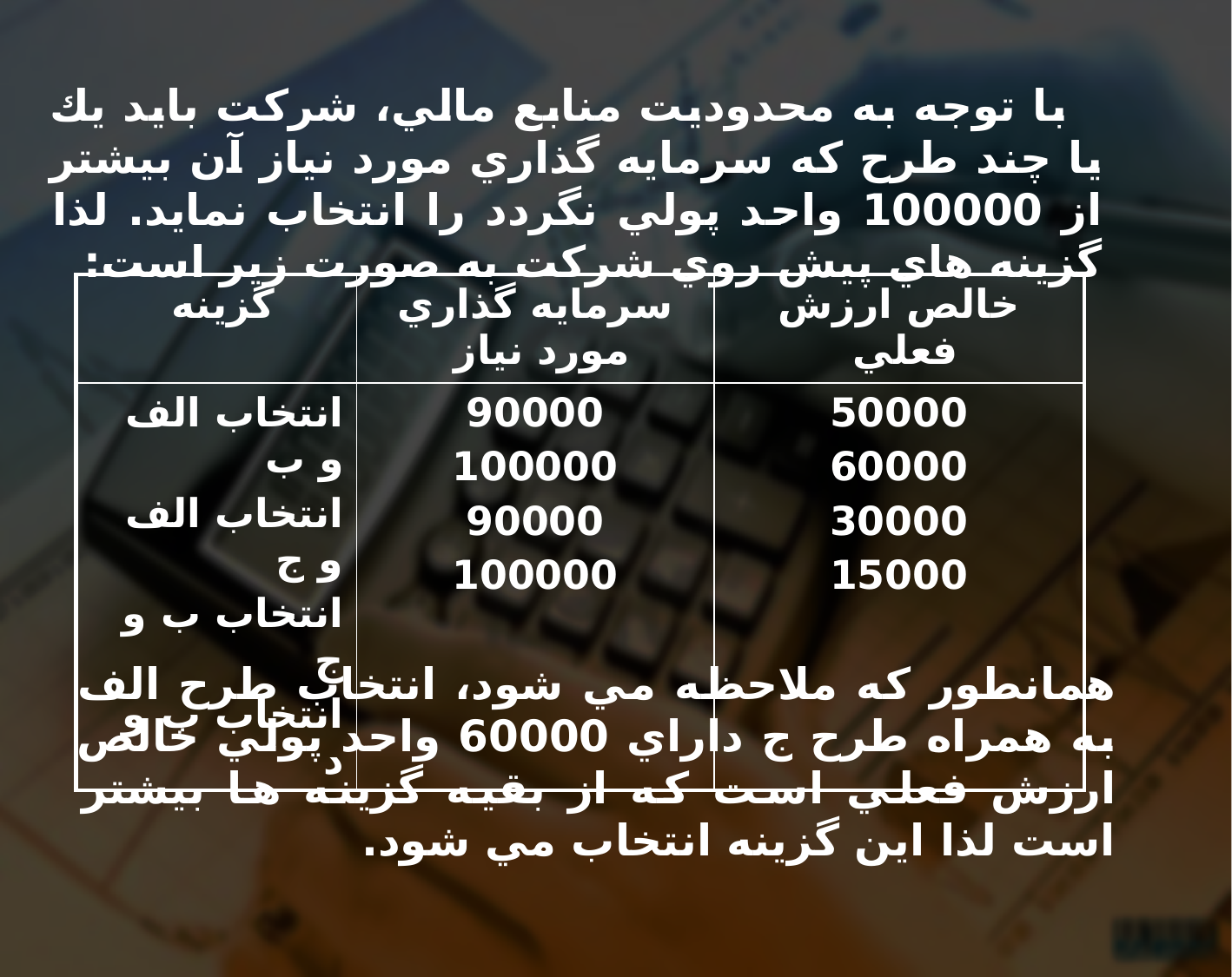

با توجه به محدوديت منابع مالي، شركت بايد يك يا چند طرح كه سرمايه گذاري مورد نياز آن بيشتر از 100000 واحد پولي نگردد را انتخاب نمايد. لذا گزينه هاي پيش روي شركت به صورت زير است:
| گزينه | سرمايه گذاري مورد نياز | خالص ارزش فعلي |
| --- | --- | --- |
| انتخاب الف و ب انتخاب الف و ج انتخاب ب و ج انتخاب ب و د | 90000 100000 90000 100000 | 50000 60000 30000 15000 |
همانطور كه ملاحظه مي شود، انتخاب طرح الف به همراه طرح ج داراي 60000 واحد پولي خالص ارزش فعلي است كه از بقيه گزينه ها بيشتر است لذا اين گزينه انتخاب مي شود.